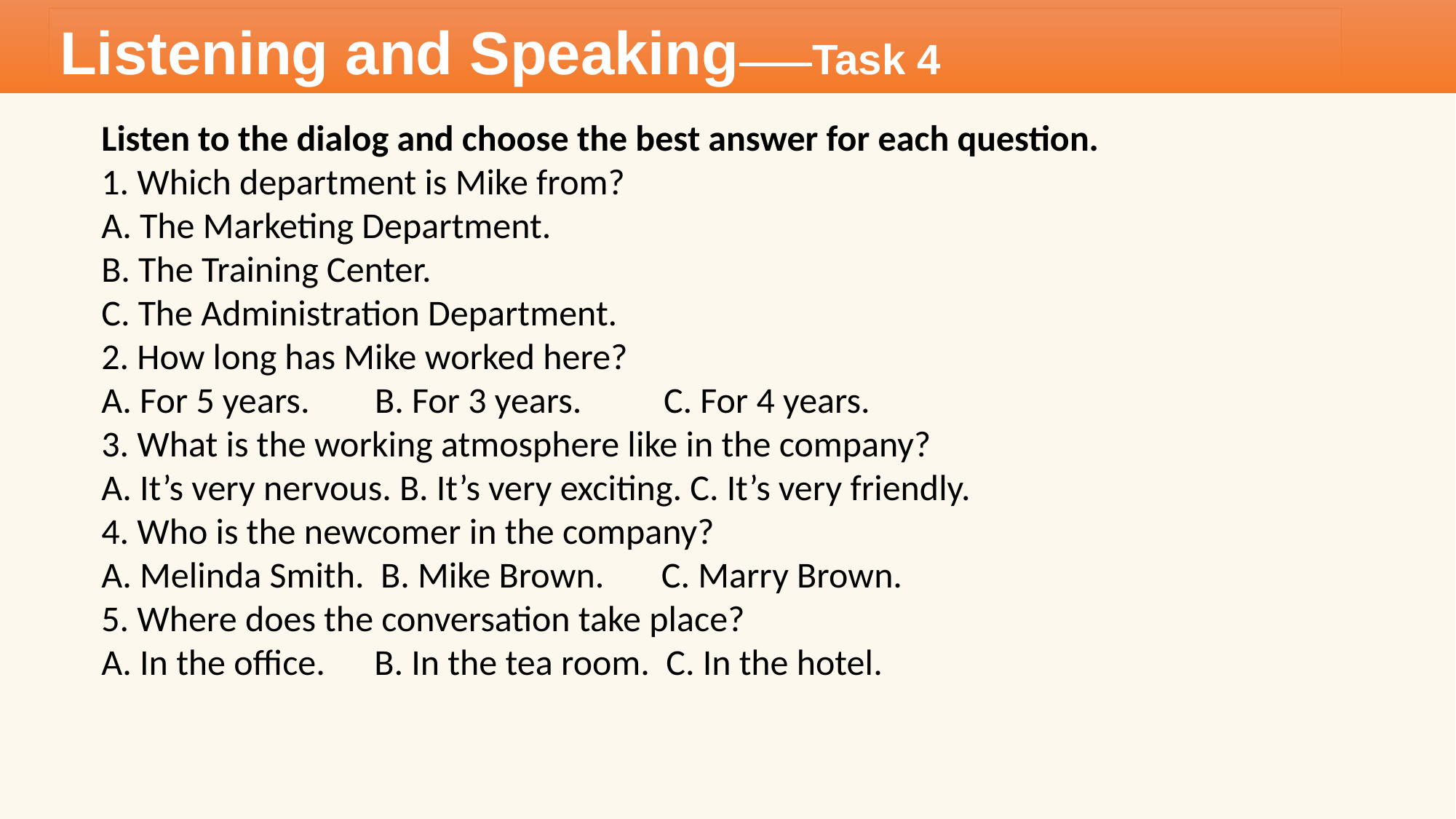

Listening and Speaking——Task 4
Listen to the dialog and choose the best answer for each question.
1. Which department is Mike from?
A. The Marketing Department.
B. The Training Center.
C. The Administration Department.
2. How long has Mike worked here?
A. For 5 years.        B. For 3 years.          C. For 4 years.
3. What is the working atmosphere like in the company?
A. It’s very nervous. B. It’s very exciting. C. It’s very friendly.
4. Who is the newcomer in the company?
A. Melinda Smith.  B. Mike Brown.       C. Marry Brown.
5. Where does the conversation take place?
A. In the office.      B. In the tea room.  C. In the hotel.